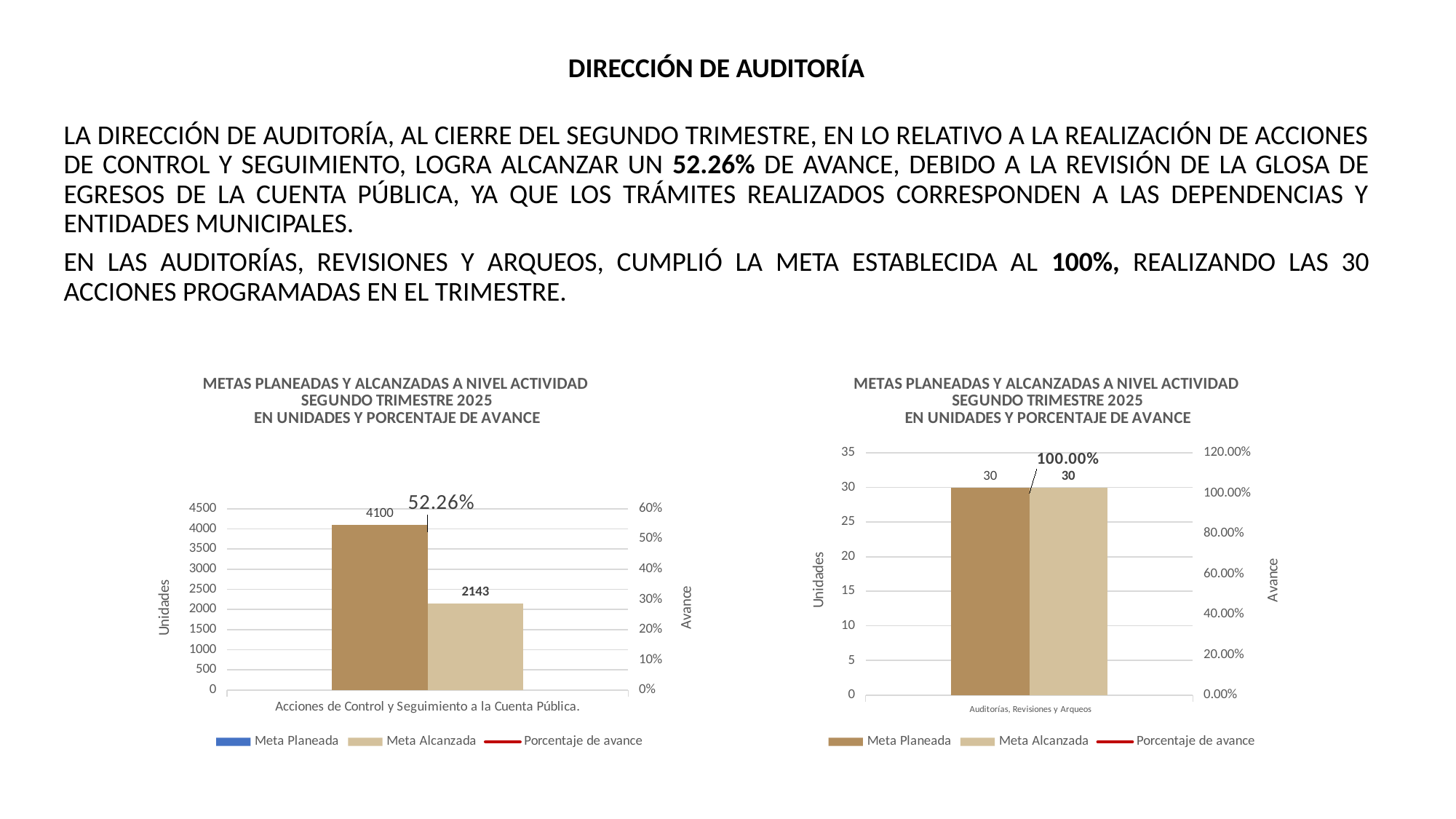

DIRECCIÓN DE AUDITORÍA

LA DIRECCIÓN DE AUDITORÍA, AL CIERRE DEL SEGUNDO TRIMESTRE, EN LO RELATIVO A LA REALIZACIÓN DE ACCIONES DE CONTROL Y SEGUIMIENTO, LOGRA ALCANZAR UN 52.26% DE AVANCE, DEBIDO A LA REVISIÓN DE LA GLOSA DE EGRESOS DE LA CUENTA PÚBLICA, YA QUE LOS TRÁMITES REALIZADOS CORRESPONDEN A LAS DEPENDENCIAS Y ENTIDADES MUNICIPALES.
EN LAS AUDITORÍAS, REVISIONES Y ARQUEOS, CUMPLIÓ LA META ESTABLECIDA AL 100%, REALIZANDO LAS 30 ACCIONES PROGRAMADAS EN EL TRIMESTRE.

### Chart: METAS PLANEADAS Y ALCANZADAS A NIVEL ACTIVIDAD
SEGUNDO TRIMESTRE 2025
EN UNIDADES Y PORCENTAJE DE AVANCE

| Category | Meta Planeada | Meta Alcanzada |  |
|---|---|---|---|
| Acciones de Control y Seguimiento a la Cuenta Pública. | 4100.0 | 2143.0 | 0.5226829268292683 |

### Chart: METAS PLANEADAS Y ALCANZADAS A NIVEL ACTIVIDAD
SEGUNDO TRIMESTRE 2025
EN UNIDADES Y PORCENTAJE DE AVANCE

| Category | Meta Planeada | Meta Alcanzada |  |
|---|---|---|---|
|  Auditorías, Revisiones y Arqueos | 30.0 | 30.0 | 1.0 |